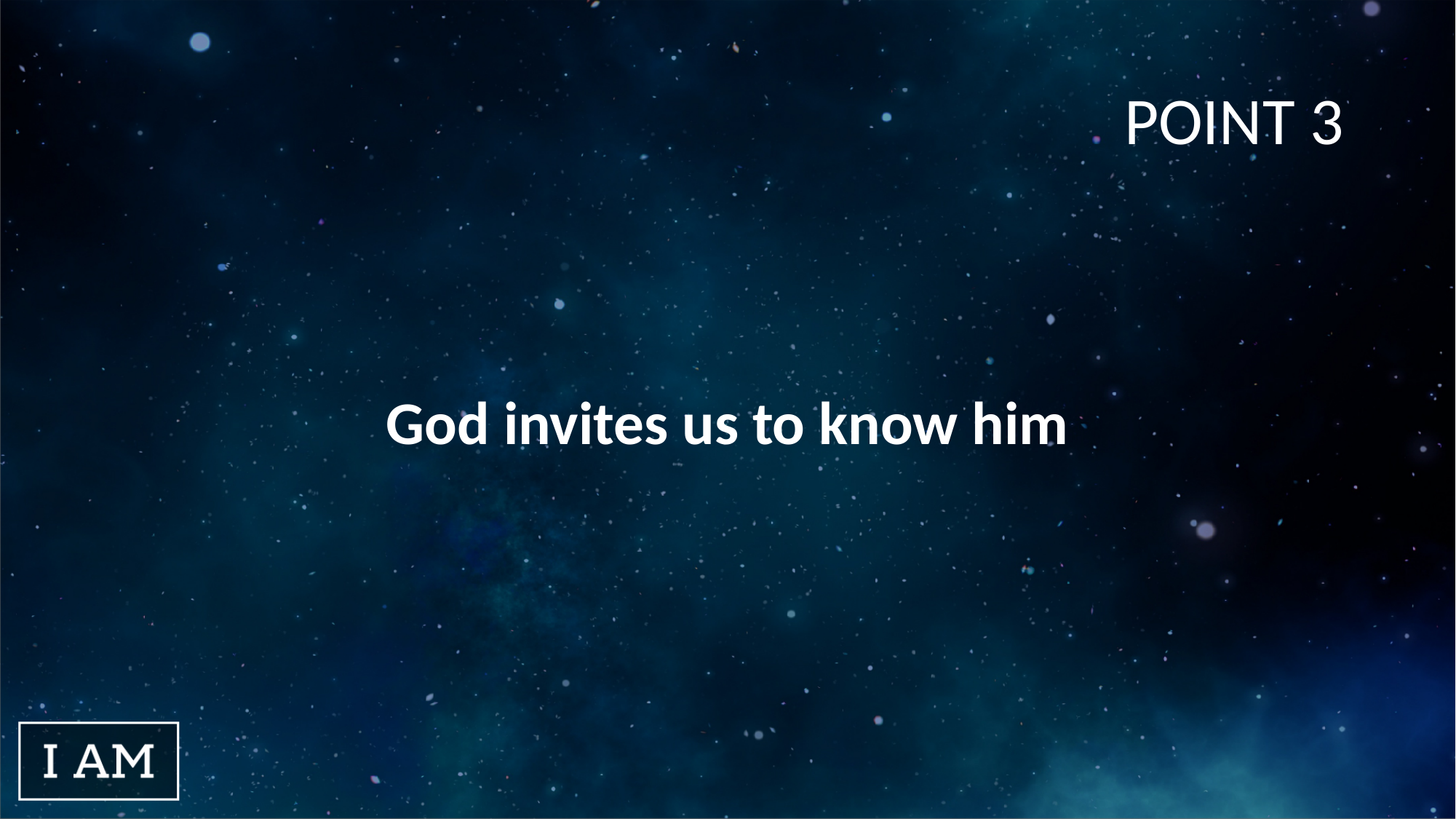

# POINT 3

God invites us to know him